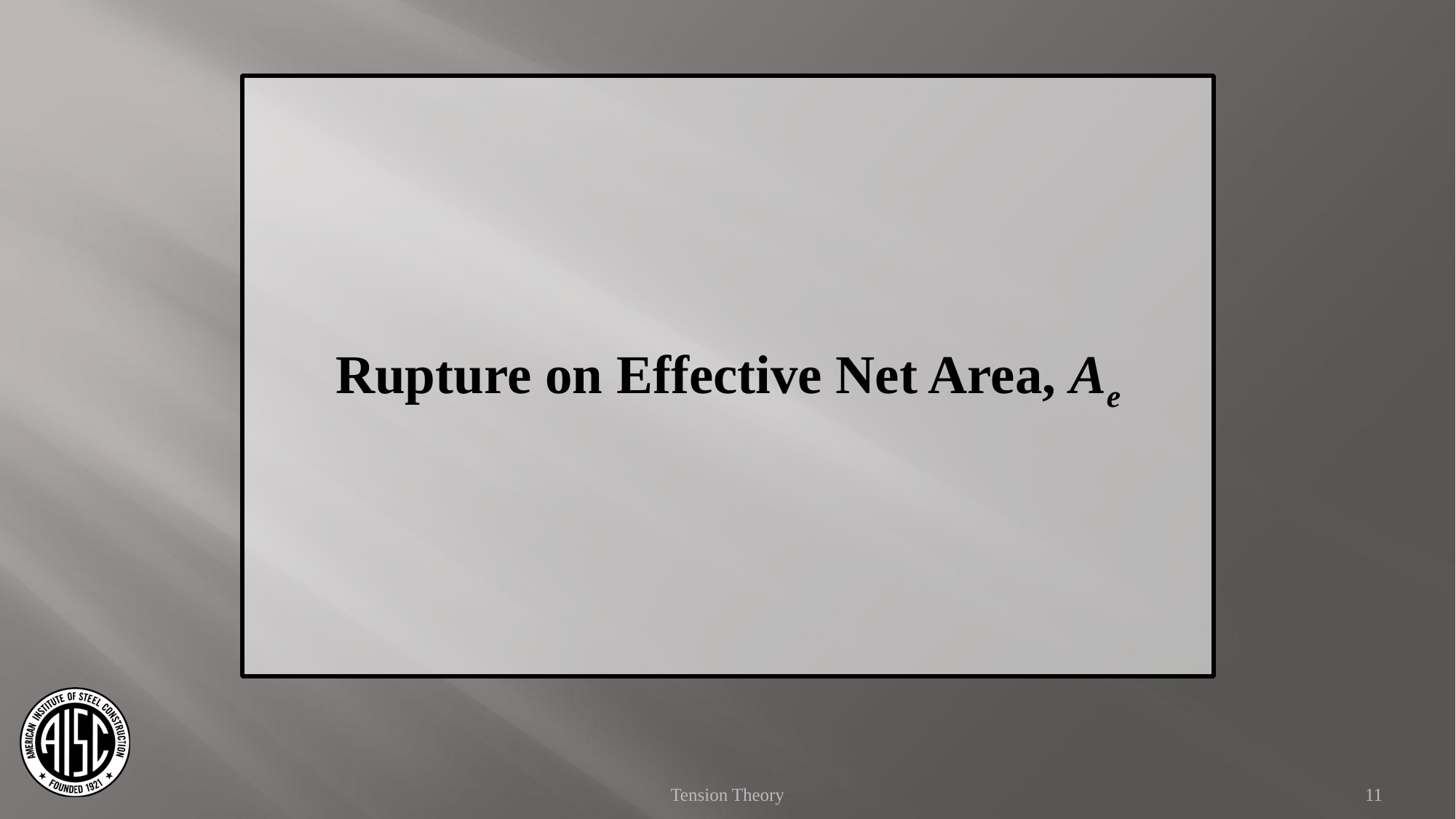

Rupture on Effective Net Area, Ae
Tension Theory
11